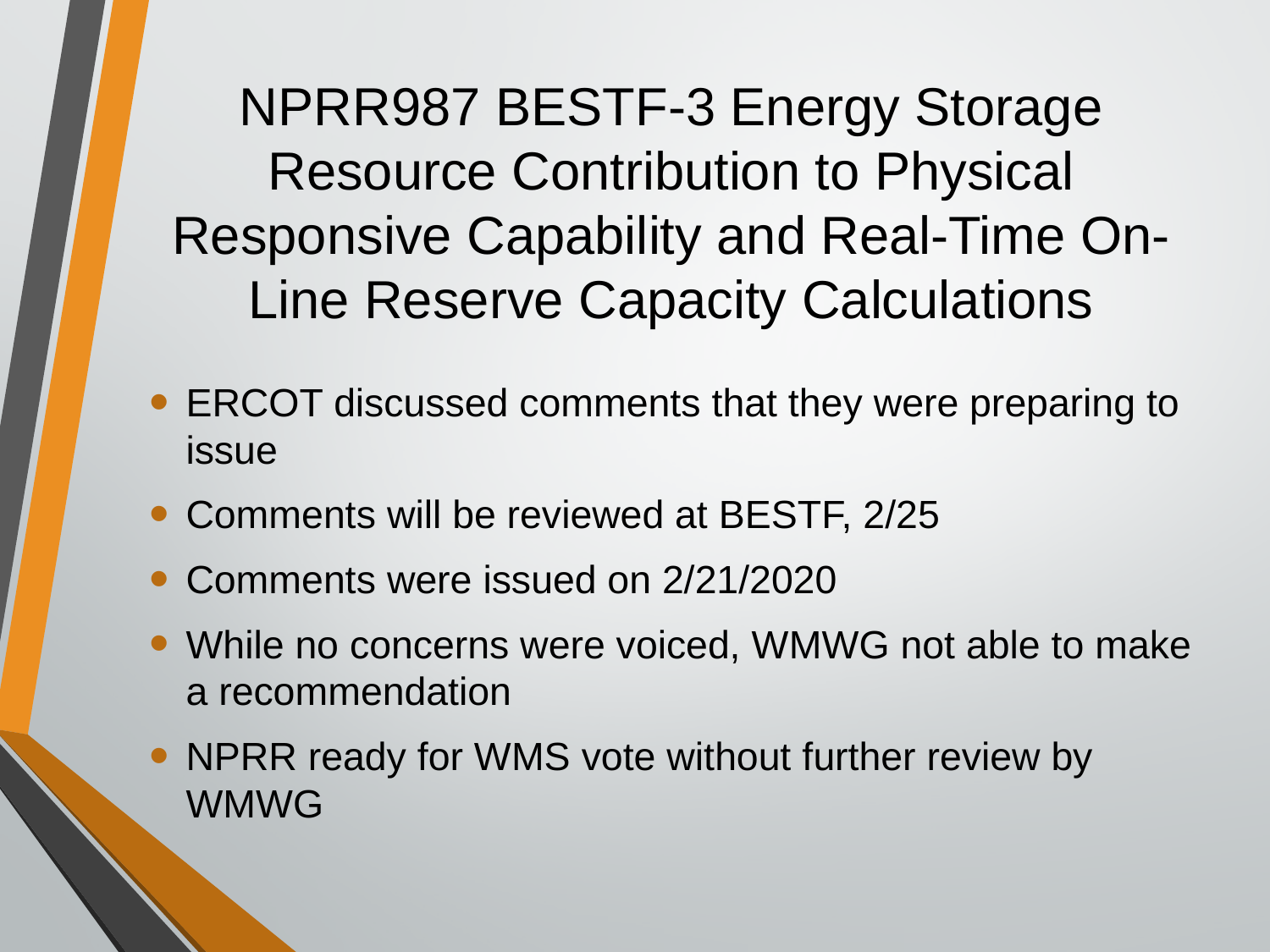

# NPRR987 BESTF-3 Energy Storage Resource Contribution to Physical Responsive Capability and Real-Time On-Line Reserve Capacity Calculations
ERCOT discussed comments that they were preparing to issue
Comments will be reviewed at BESTF, 2/25
Comments were issued on 2/21/2020
While no concerns were voiced, WMWG not able to make a recommendation
NPRR ready for WMS vote without further review by WMWG